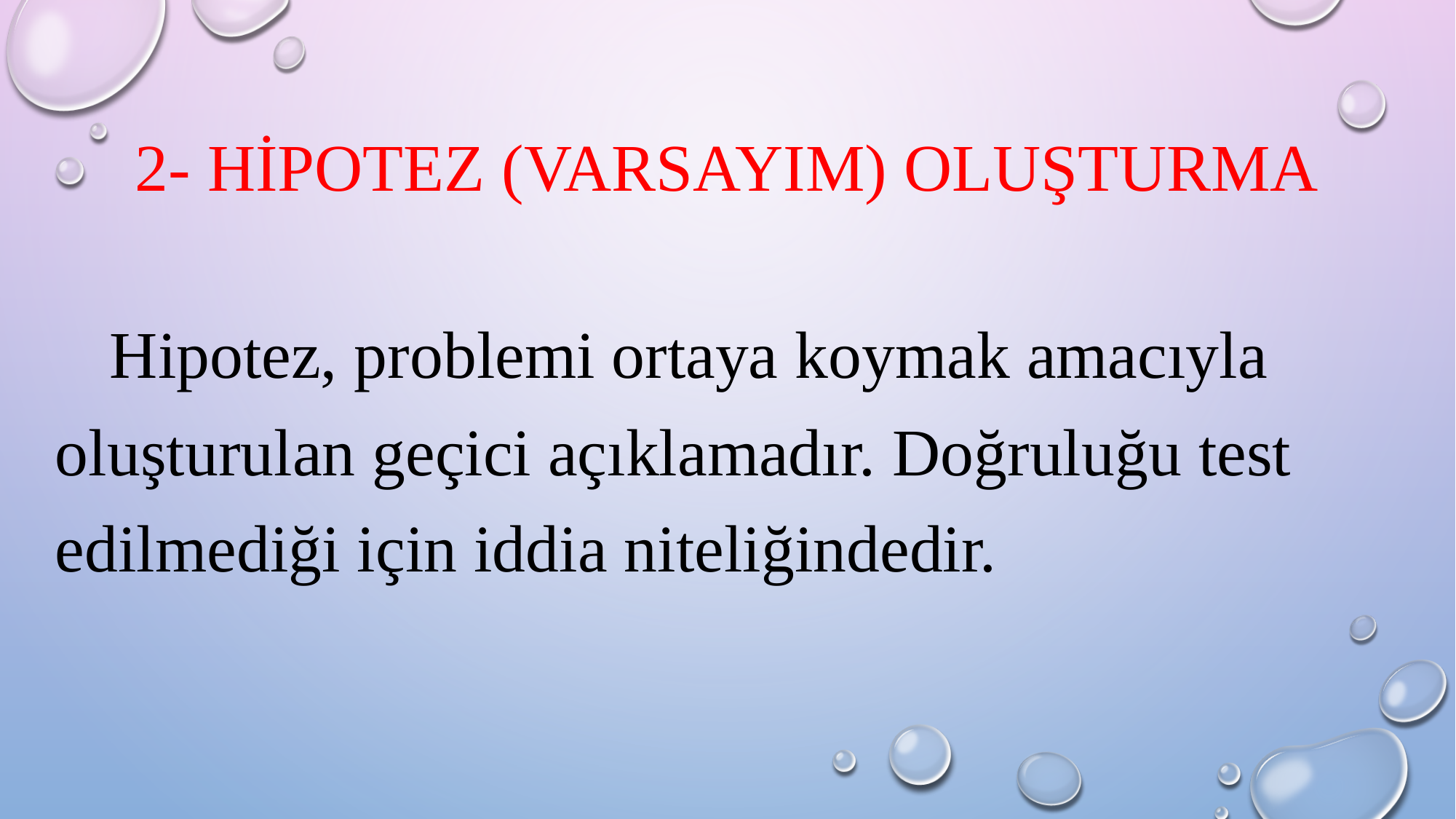

# 2- Hipotez (varsayım) oluşturma
   Hipotez, problemi ortaya koymak amacıyla oluşturulan geçici açıklamadır. Doğruluğu test edilmediği için iddia niteliğindedir.